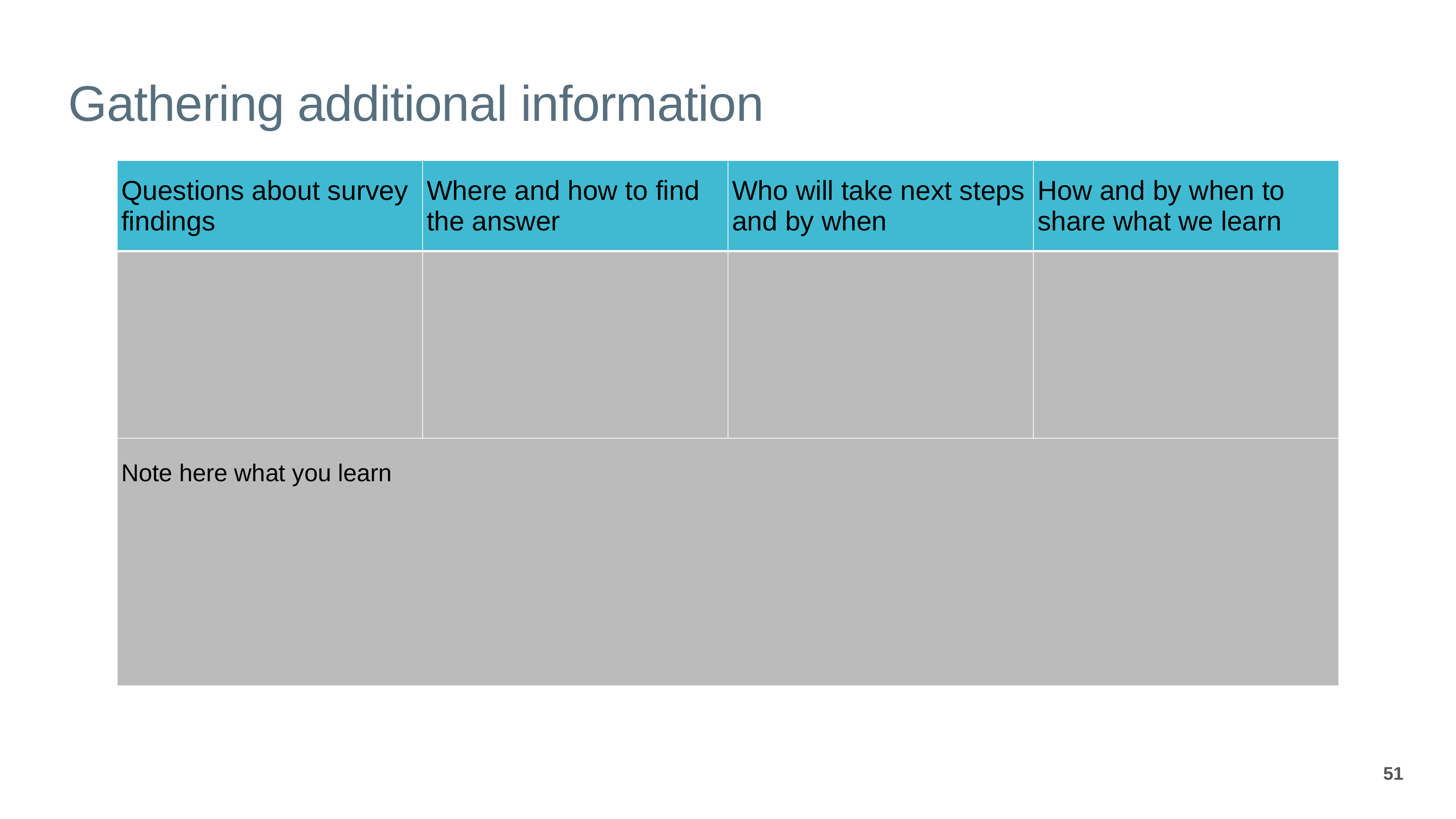

# Gathering additional information
| Questions about survey findings | Where and how to find the answer | Who will take next steps and by when | How and by when to share what we learn |
| --- | --- | --- | --- |
|  |  |  |  |
| Note here what you learn |  |  |  |
51